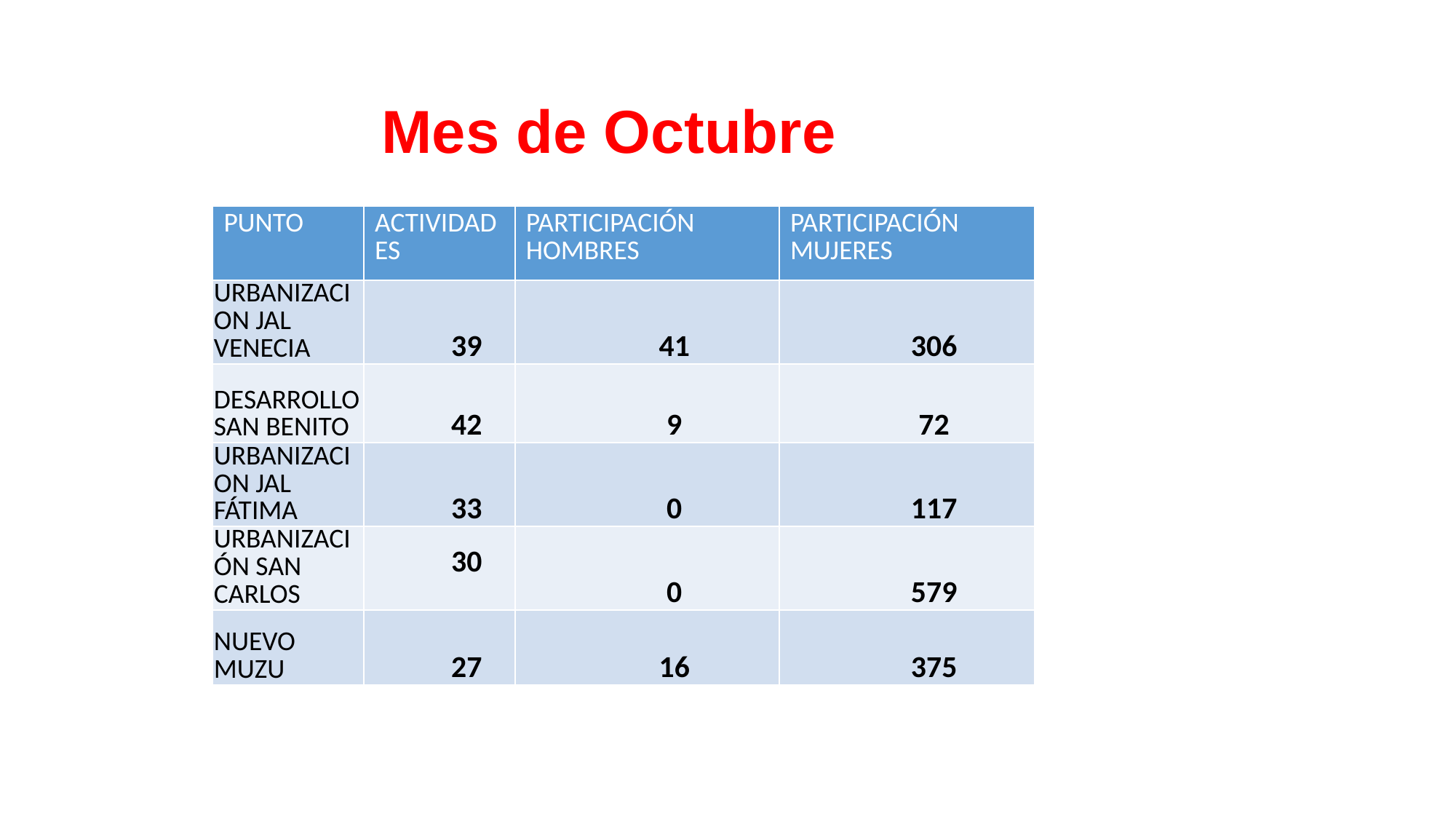

Mes de Octubre

| PUNTO | ACTIVIDADES | PARTICIPACIÓN HOMBRES | PARTICIPACIÓN MUJERES |
| --- | --- | --- | --- |
| URBANIZACION JAL VENECIA | 39 | 41 | 306 |
| DESARROLLO SAN BENITO | 42 | 9 | 72 |
| URBANIZACION JAL FÁTIMA | 33 | 0 | 117 |
| URBANIZACIÓN SAN CARLOS | 30 | 0 | 579 |
| NUEVO MUZU | 27 | 16 | 375 |